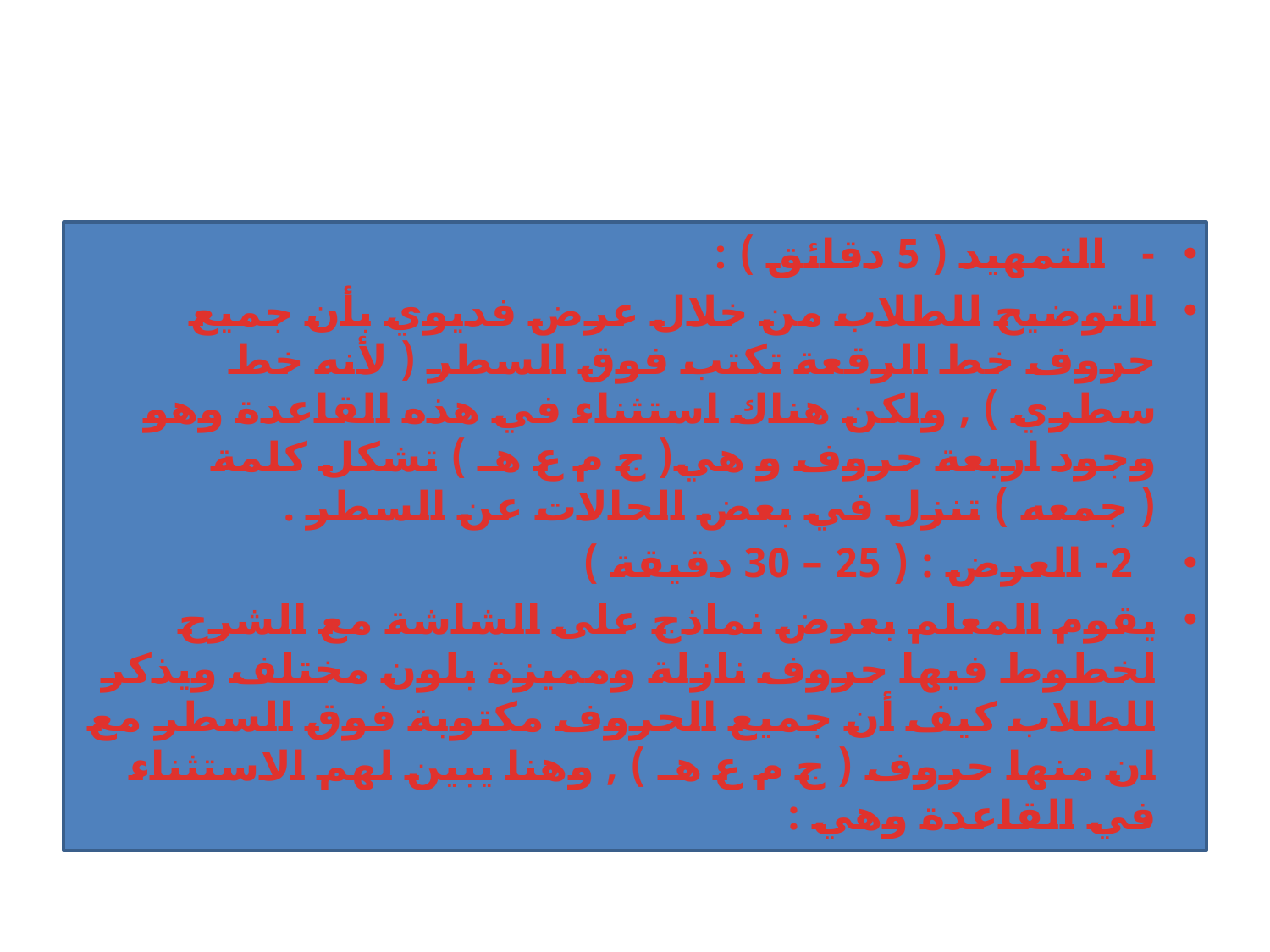

#
-   التمهيد ( 5 دقائق ) :
التوضيح للطلاب من خلال عرض فديوي بأن جميع حروف خط الرقعة تكتب فوق السطر ( لأنه خط سطري ) , ولكن هناك استثناء في هذه القاعدة وهو وجود اربعة حروف و هي( ج م ع هـ ) تشكل كلمة ( جمعه ) تنزل في بعض الحالات عن السطر .
  2- العرض : ( 25 – 30 دقيقة )
يقوم المعلم بعرض نماذج على الشاشة مع الشرح  لخطوط فيها حروف نازلة ومميزة بلون مختلف ويذكر للطلاب كيف أن جميع الحروف مكتوبة فوق السطر مع ان منها حروف ( ج م ع هـ ) , وهنا يبين لهم الاستثناء في القاعدة وهي :